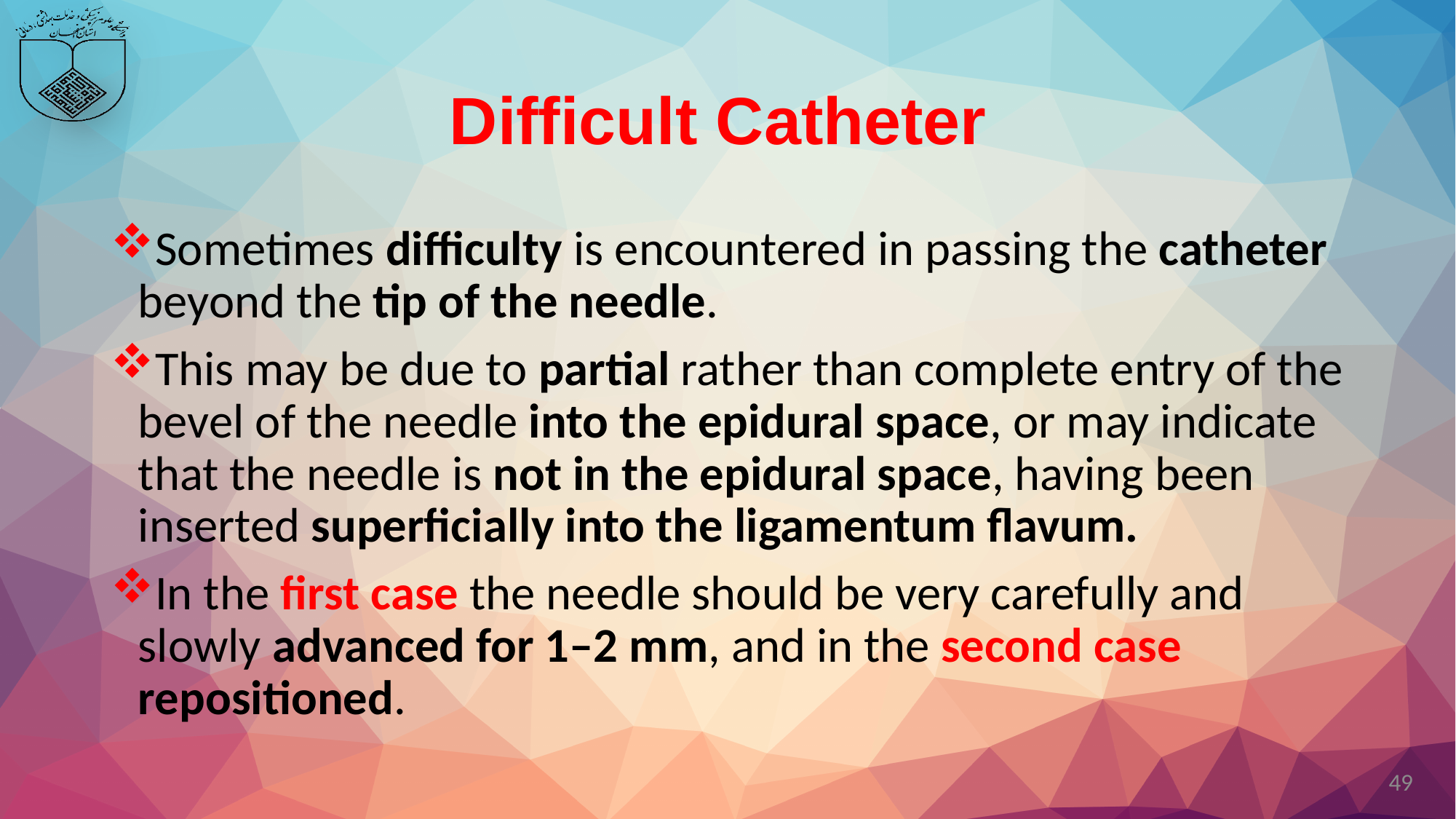

# Difficult Catheter
Sometimes difficulty is encountered in passing the catheter beyond the tip of the needle.
This may be due to partial rather than complete entry of the bevel of the needle into the epidural space, or may indicate that the needle is not in the epidural space, having been inserted superficially into the ligamentum flavum.
In the first case the needle should be very carefully and slowly advanced for 1–2 mm, and in the second case repositioned.
49